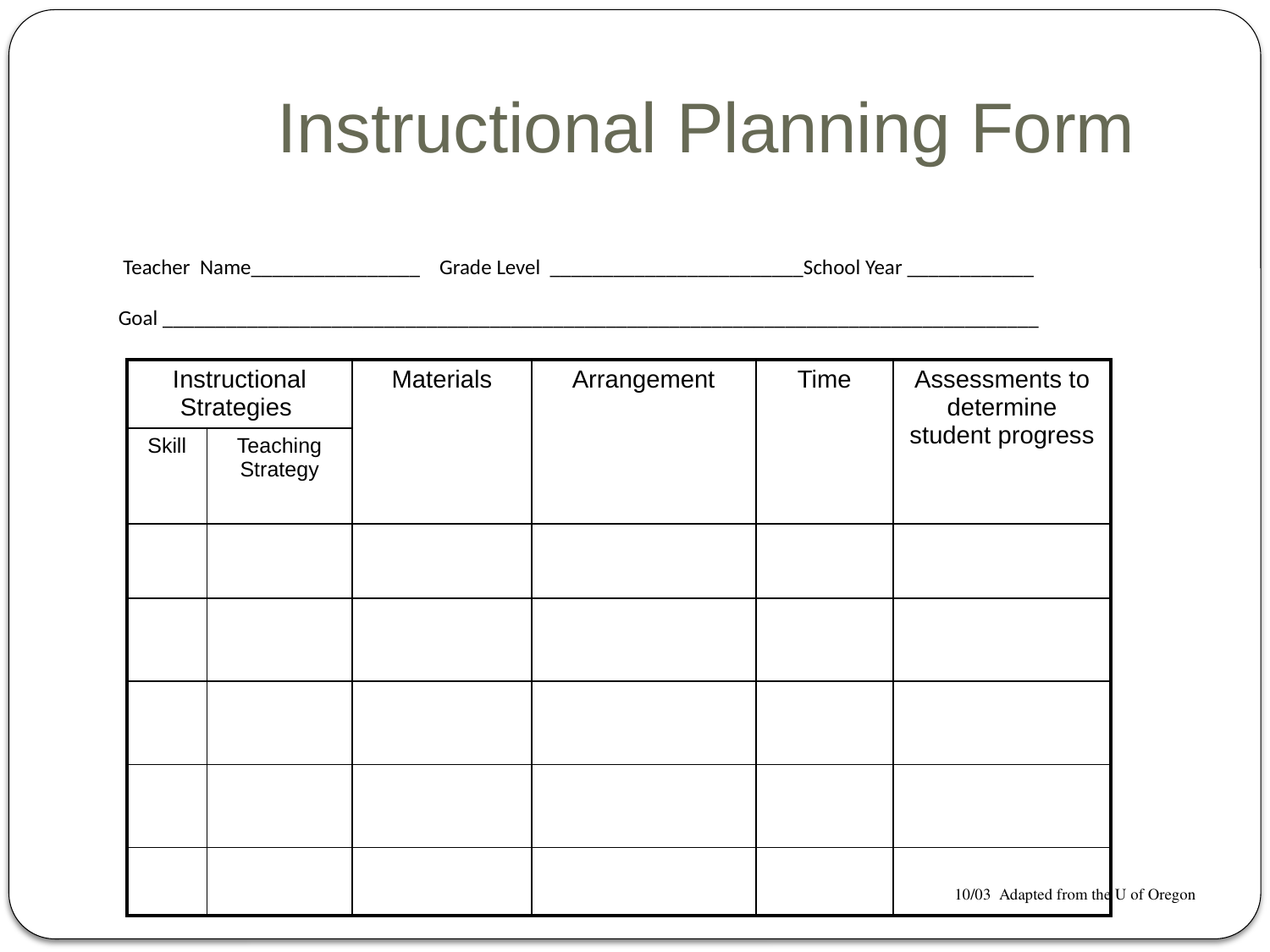

# Instructional Planning Form

 Teacher  Name________________    Grade Level  ________________________School Year ____________

Goal ___________________________________________________________________________________
| Instructional Strategies |  | Materials | Arrangement | Time | Assessments to determine student progress |
| --- | --- | --- | --- | --- | --- |
| Skill | Teaching Strategy |  |  |  |  |
|  |  |  |  |  |  |
|  |  |  |  |  |  |
|  |  |  |  |  |  |
|  |  |  |  |  |  |
|  |  |  |  |  |  |

10/03  Adapted from the U of Oregon